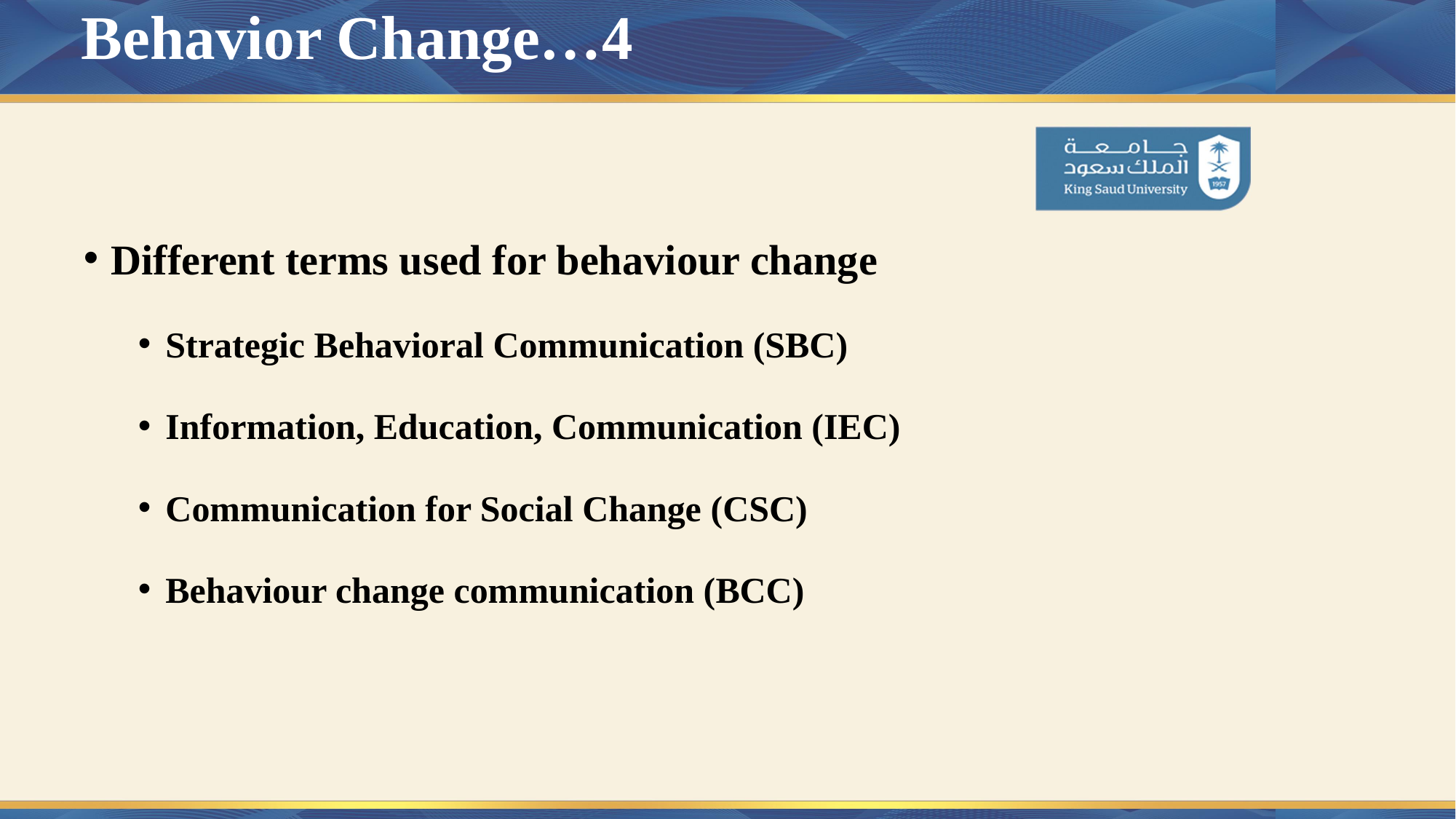

# Behavior Change…4
Different terms used for behaviour change
Strategic Behavioral Communication (SBC)
Information, Education, Communication (IEC)
Communication for Social Change (CSC)
Behaviour change communication (BCC)